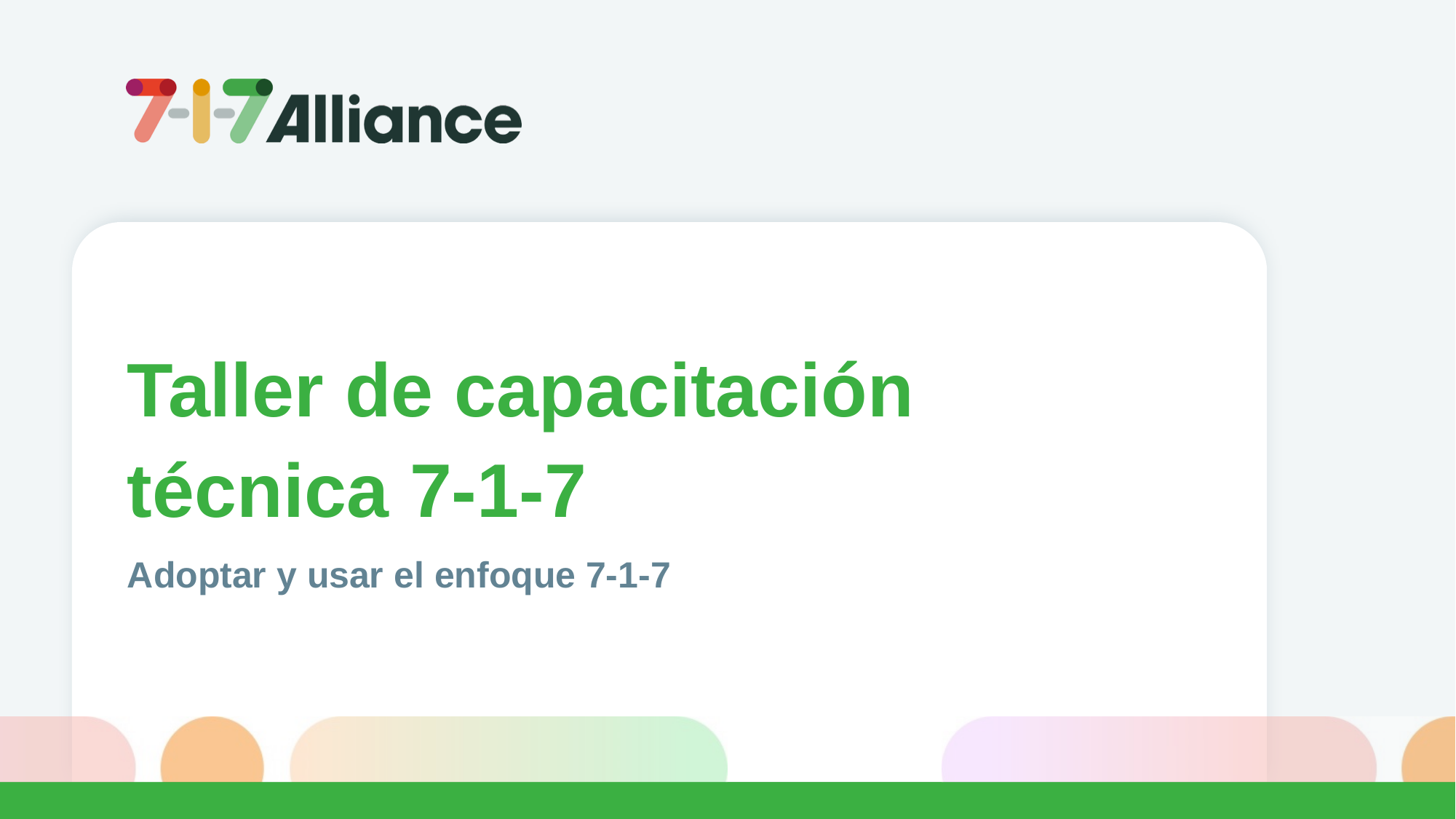

Taller de capacitación técnica 7-1-7
Adoptar y usar el enfoque 7-1-7